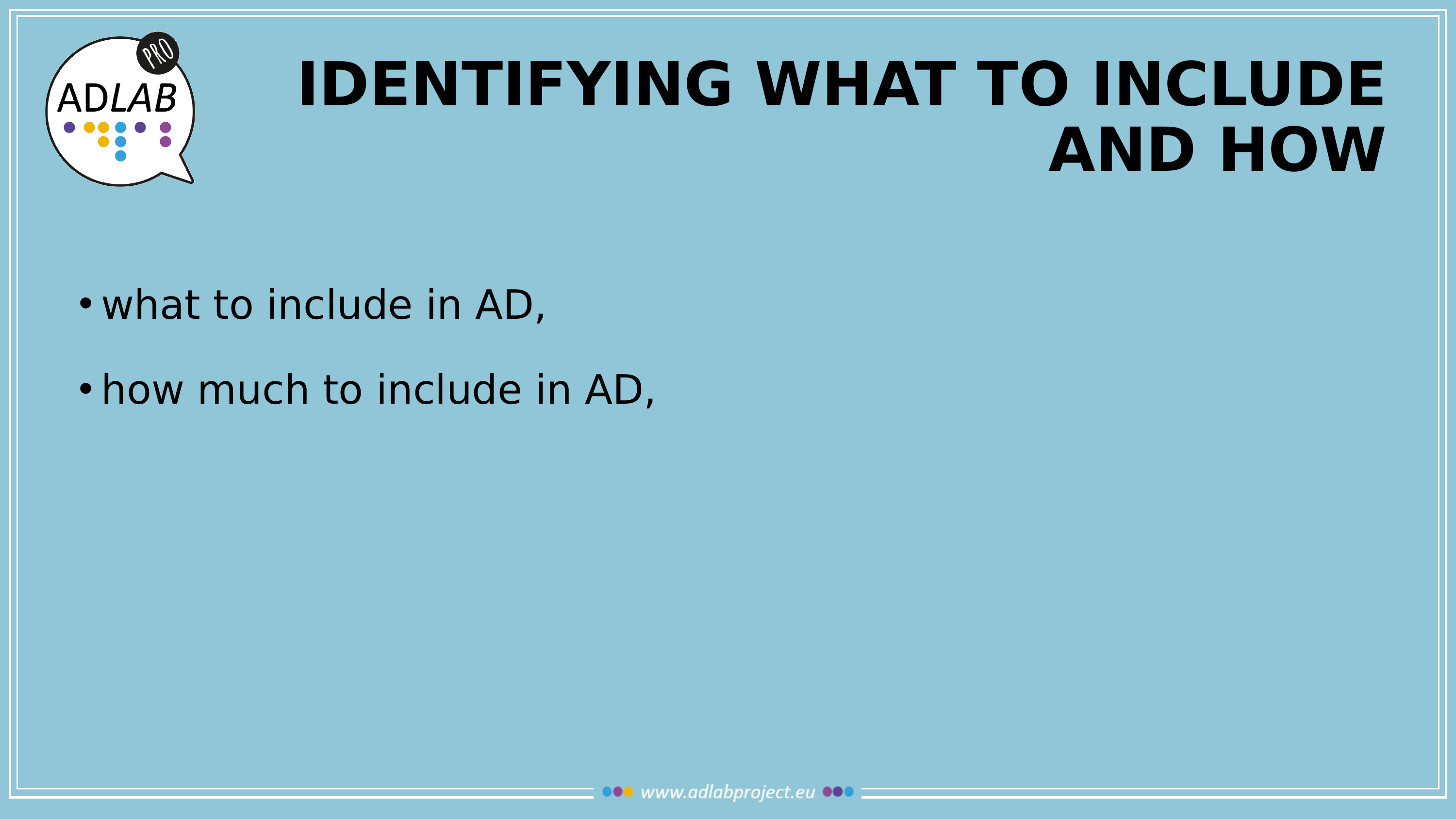

# IDENTIFYING WHAT TO INCLUDE AND HOW
what to include in AD,
how much to include in AD,